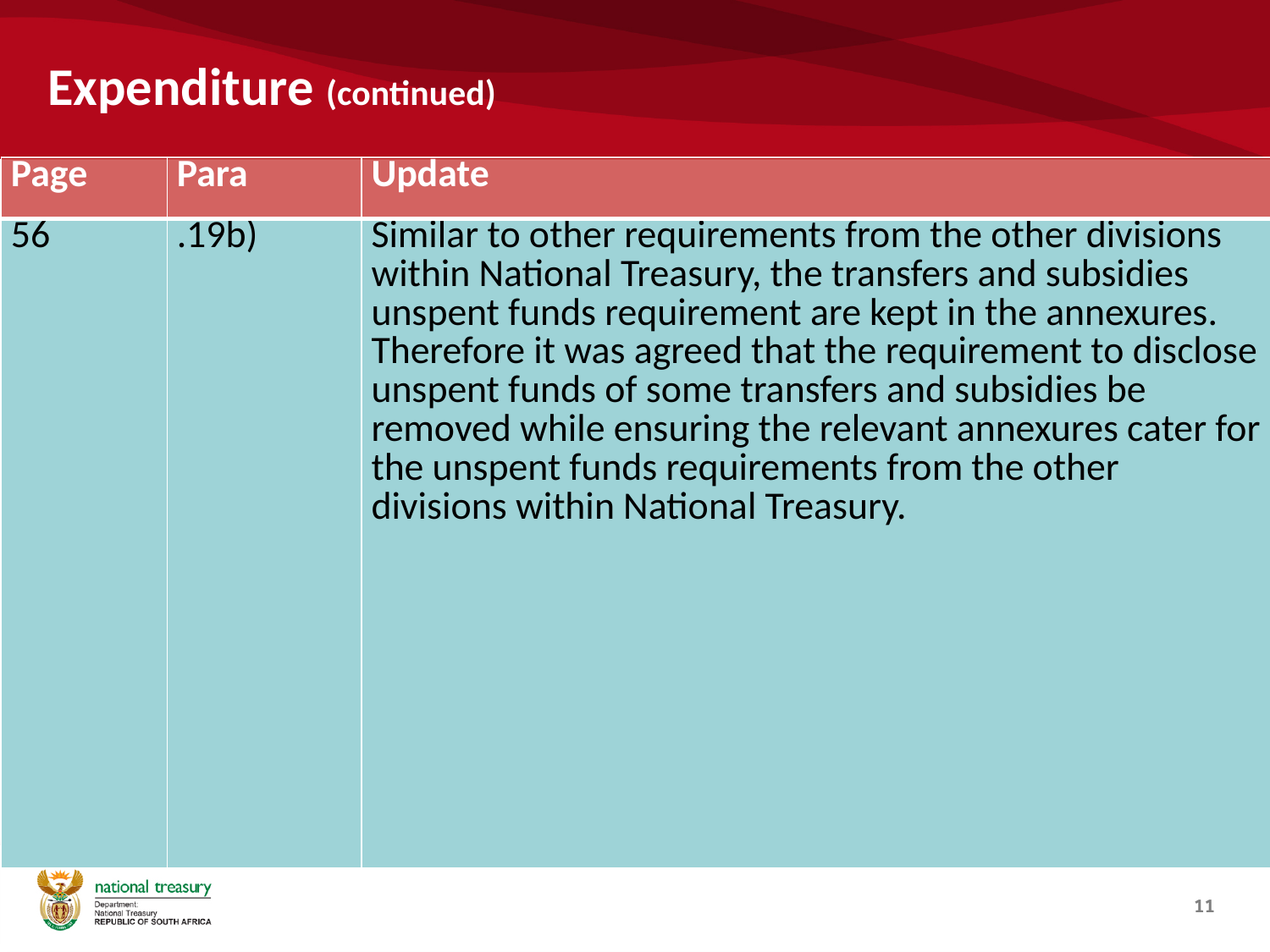

# Expenditure (continued)

| Page | Para | Update |
| --- | --- | --- |
| 56 | .19b) | Similar to other requirements from the other divisions within National Treasury, the transfers and subsidies unspent funds requirement are kept in the annexures. Therefore it was agreed that the requirement to disclose unspent funds of some transfers and subsidies be removed while ensuring the relevant annexures cater for the unspent funds requirements from the other divisions within National Treasury. |
11